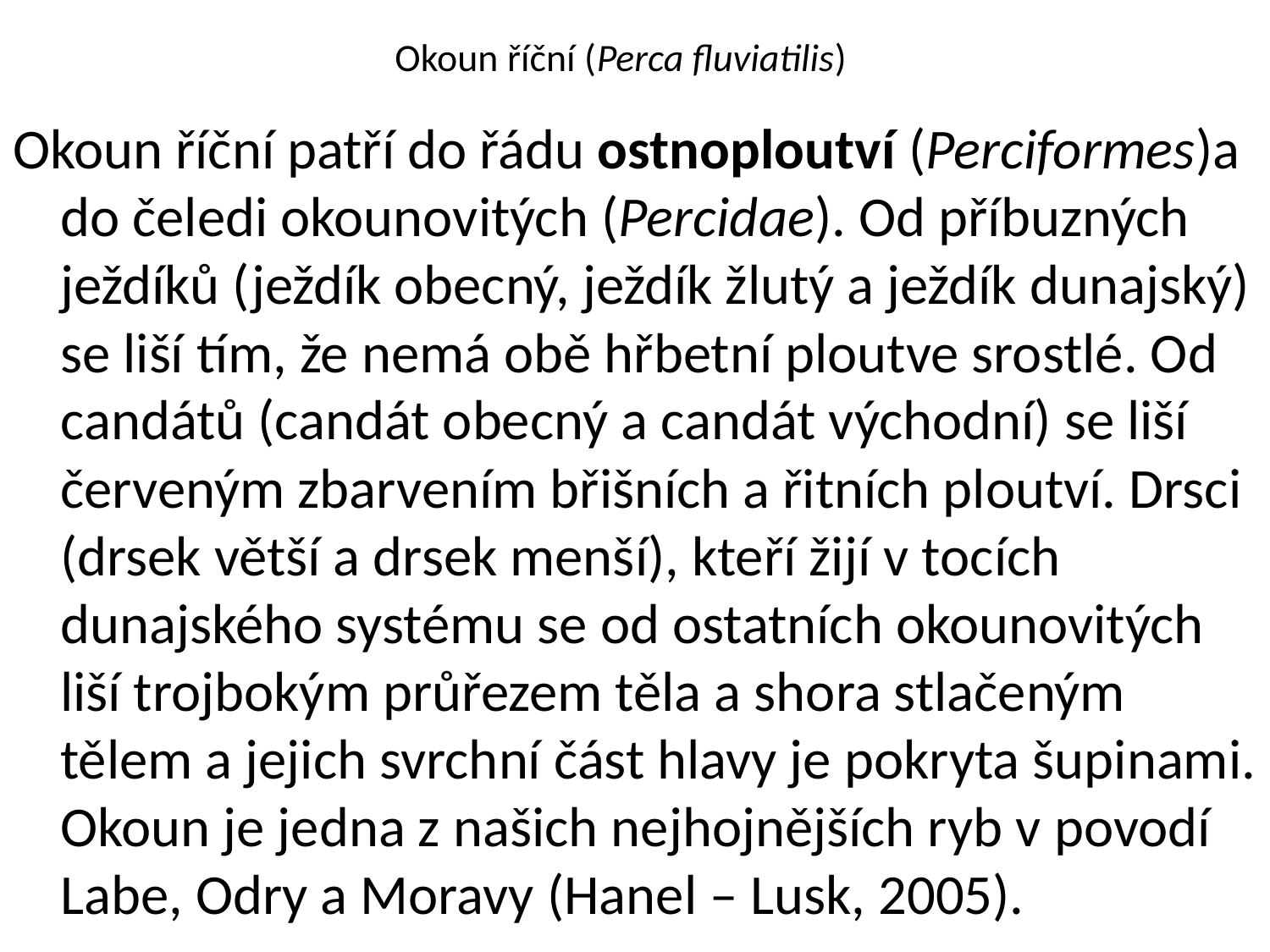

# Okoun říční (Perca fluviatilis)
Okoun říční patří do řádu ostnoploutví (Perciformes)a do čeledi okounovitých (Percidae). Od příbuzných ježdíků (ježdík obecný, ježdík žlutý a ježdík dunajský) se liší tím, že nemá obě hřbetní ploutve srostlé. Od candátů (candát obecný a candát východní) se liší červeným zbarvením břišních a řitních ploutví. Drsci (drsek větší a drsek menší), kteří žijí v tocích dunajského systému se od ostatních okounovitých liší trojbokým průřezem těla a shora stlačeným tělem a jejich svrchní část hlavy je pokryta šupinami. Okoun je jedna z našich nejhojnějších ryb v povodí Labe, Odry a Moravy (Hanel – Lusk, 2005).